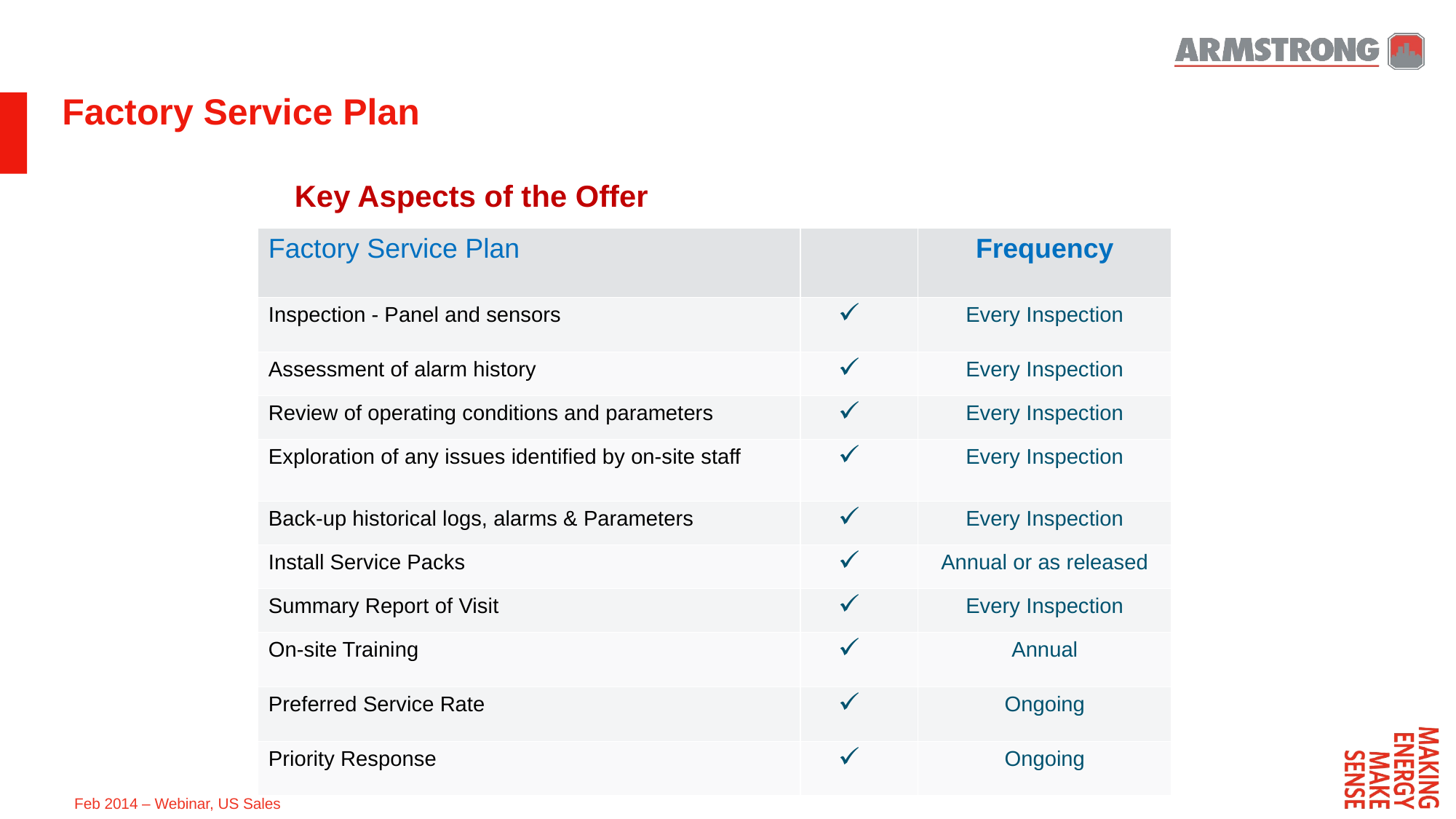

# Factory Service Plan
Key Aspects of the Offer

| Factory Service Plan |  | Frequency |
| --- | --- | --- |
| Inspection - Panel and sensors |  | Every Inspection |
| Assessment of alarm history |  | Every Inspection |
| Review of operating conditions and parameters |  | Every Inspection |
| Exploration of any issues identified by on-site staff |  | Every Inspection |
| Back-up historical logs, alarms & Parameters |  | Every Inspection |
| Install Service Packs |  | Annual or as released |
| Summary Report of Visit |  | Every Inspection |
| On-site Training |  | Annual |
| Preferred Service Rate |  | Ongoing |
| Priority Response |  | Ongoing |